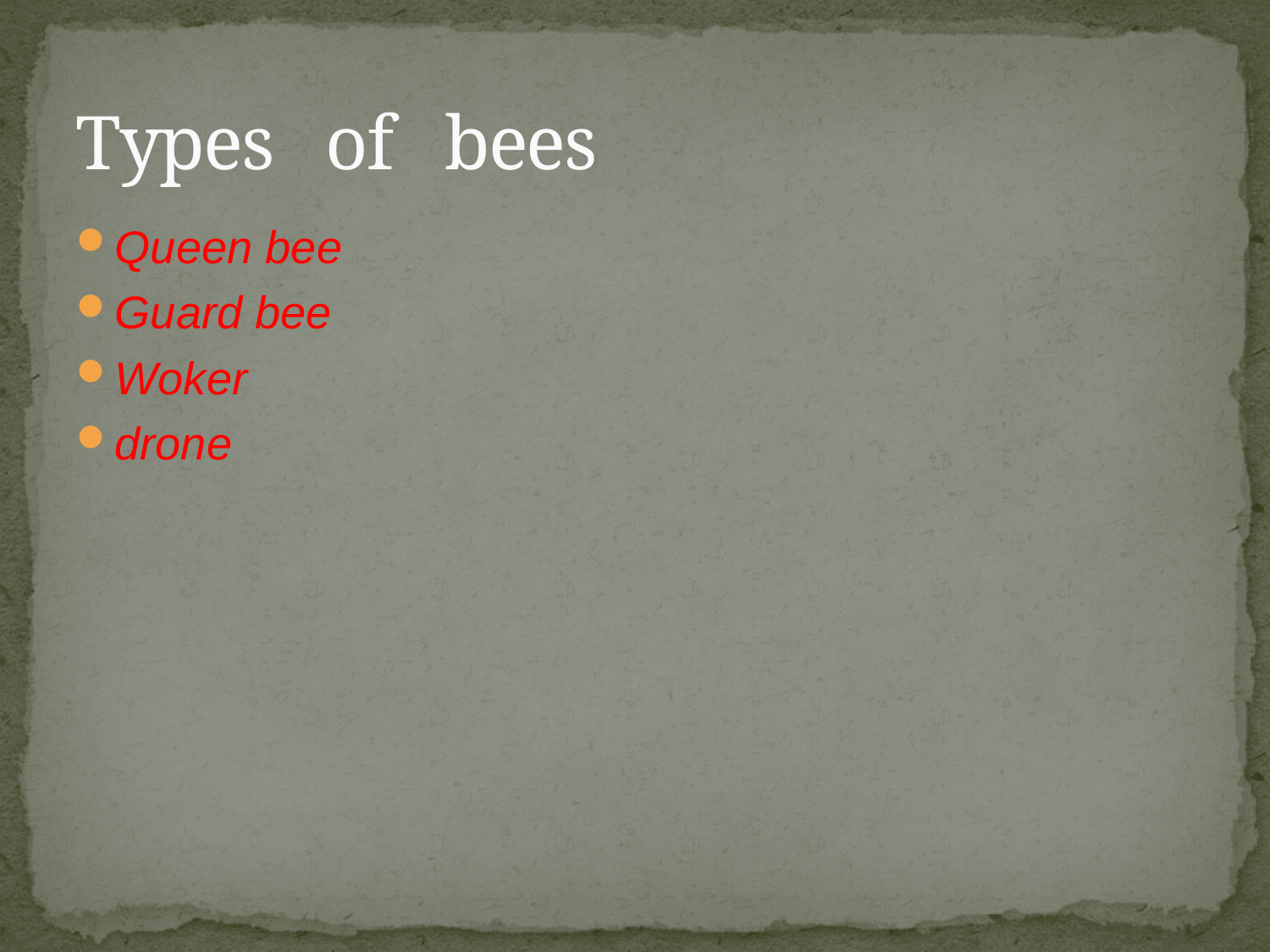

# Types   of   bees
Queen bee
Guard bee
Woker
drone